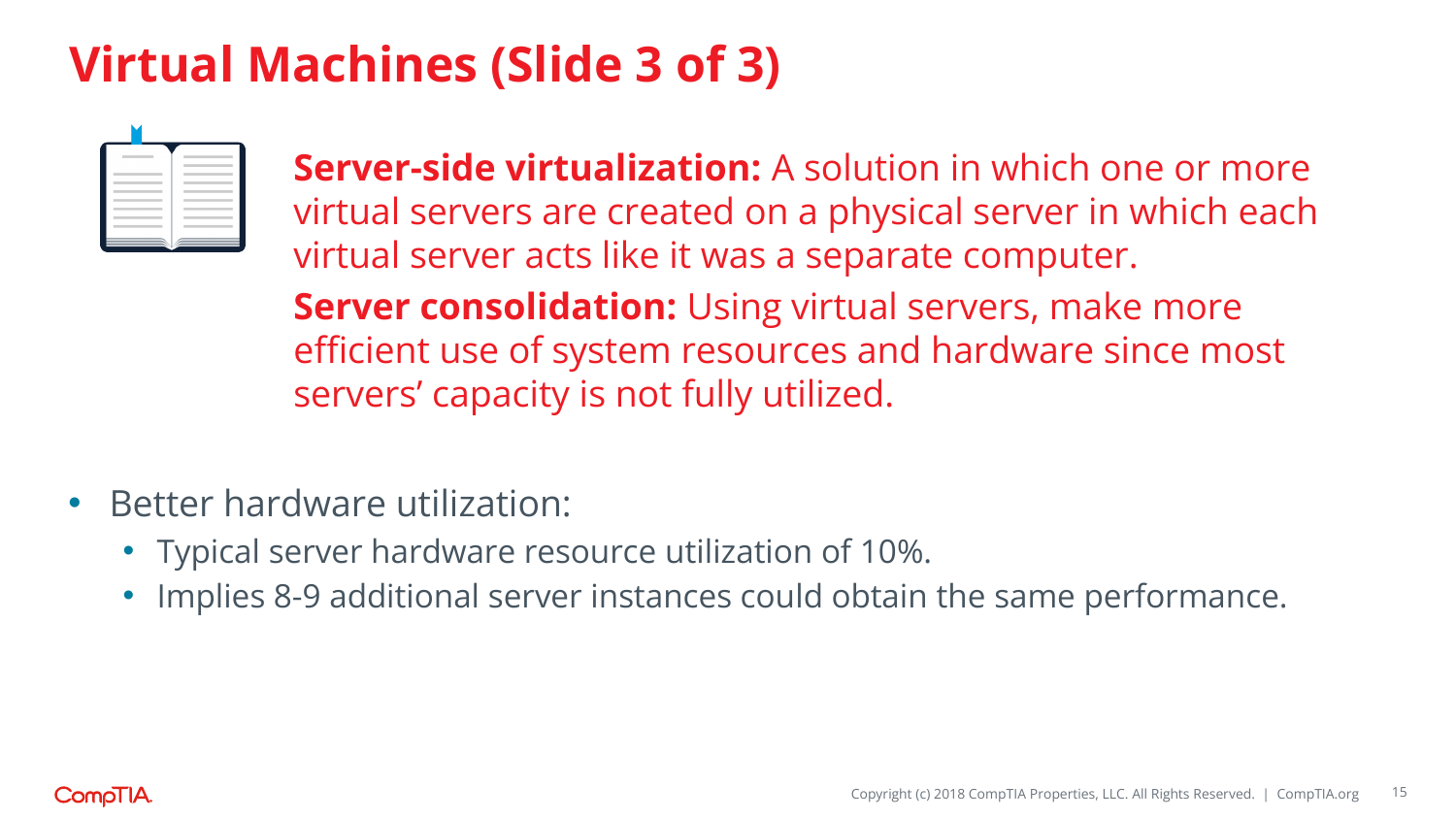

# Virtual Machines (Slide 3 of 3)
Server-side virtualization: A solution in which one or more virtual servers are created on a physical server in which each virtual server acts like it was a separate computer.
Server consolidation: Using virtual servers, make more efficient use of system resources and hardware since most servers’ capacity is not fully utilized.
Better hardware utilization:
Typical server hardware resource utilization of 10%.
Implies 8-9 additional server instances could obtain the same performance.
15